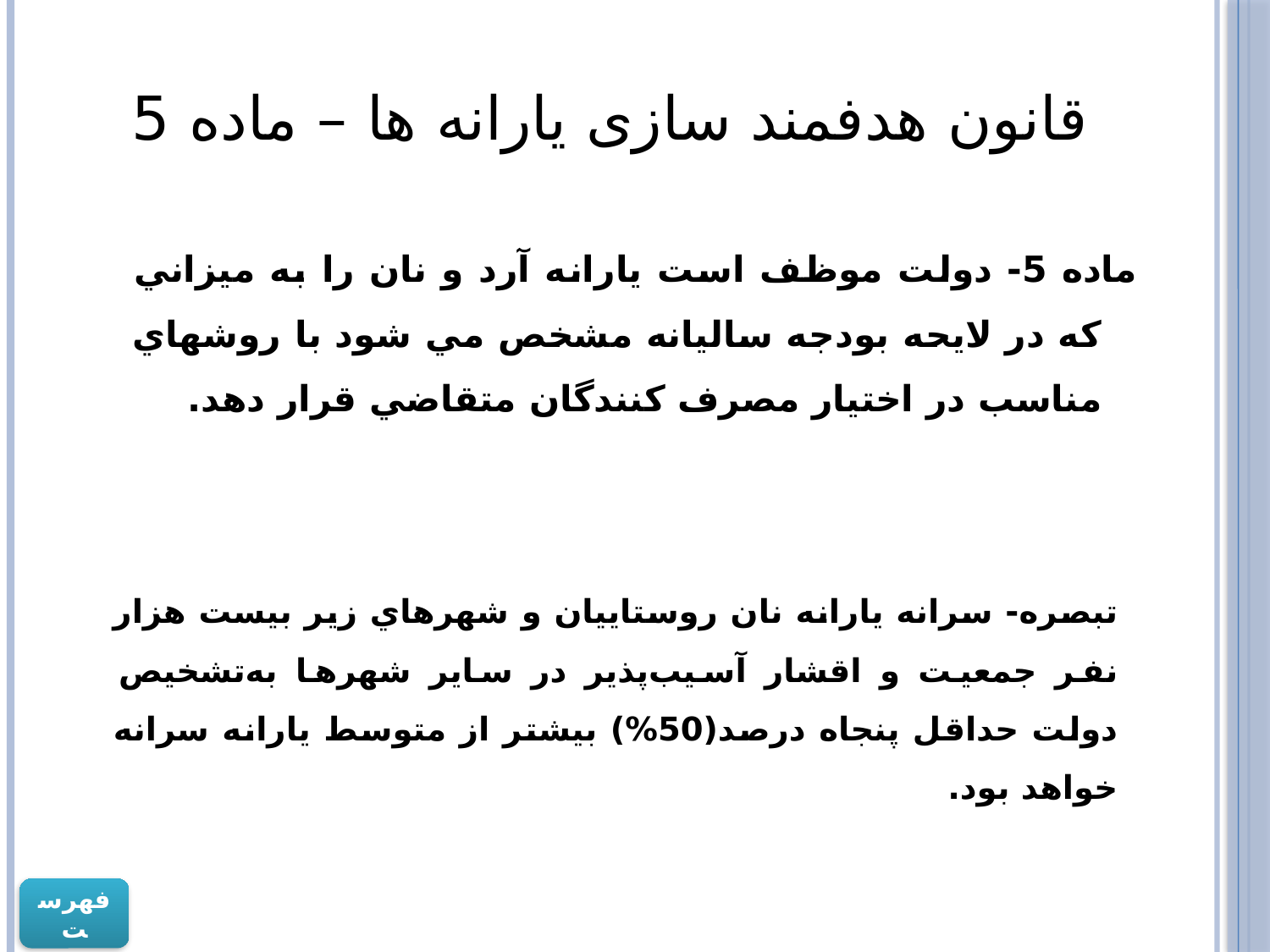

# قانون هدفمند سازی یارانه ها – ماده 5
ماده 5- دولت موظف است يارانه آرد و نان را به ميزاني كه در لايحه بودجه ساليانه مشخص مي شود ‌با روشهاي مناسب در اختيار مصرف كنندگان متقاضي قرار دهد.
تبصره- سرانه يارانه نان ‌روستاييان و شهرهاي زير بيست هزار نفر جمعيت و اقشار آسيب‌پذير در ساير شهرها به‌تشخيص دولت حداقل پنجاه درصد(50%) بيشتر از متوسط يارانه سرانه خواهد بود.

فهرست